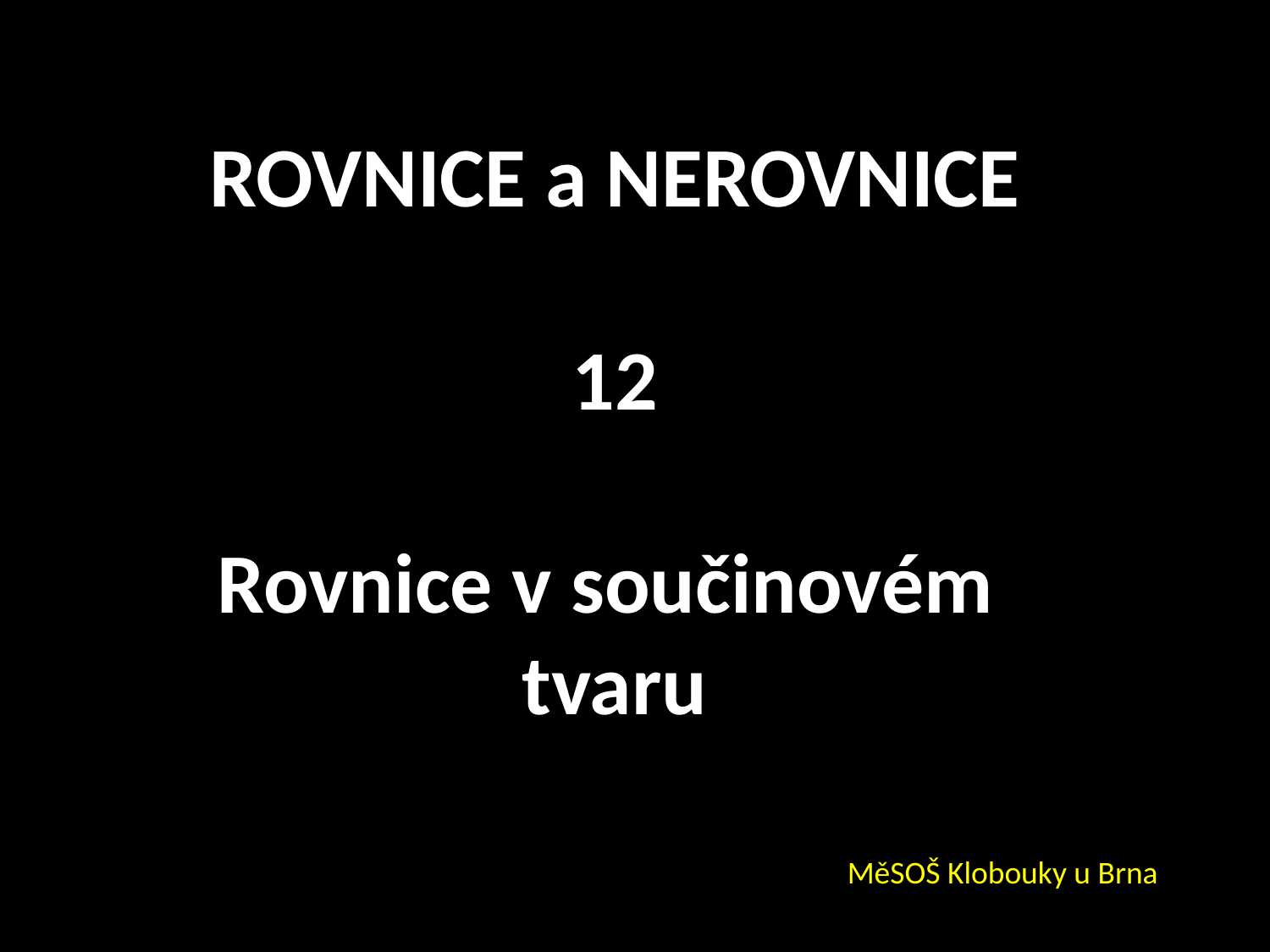

ROVNICE a NEROVNICE

12

Rovnice v součinovém
tvaru

MěSOŠ Klobouky u Brna